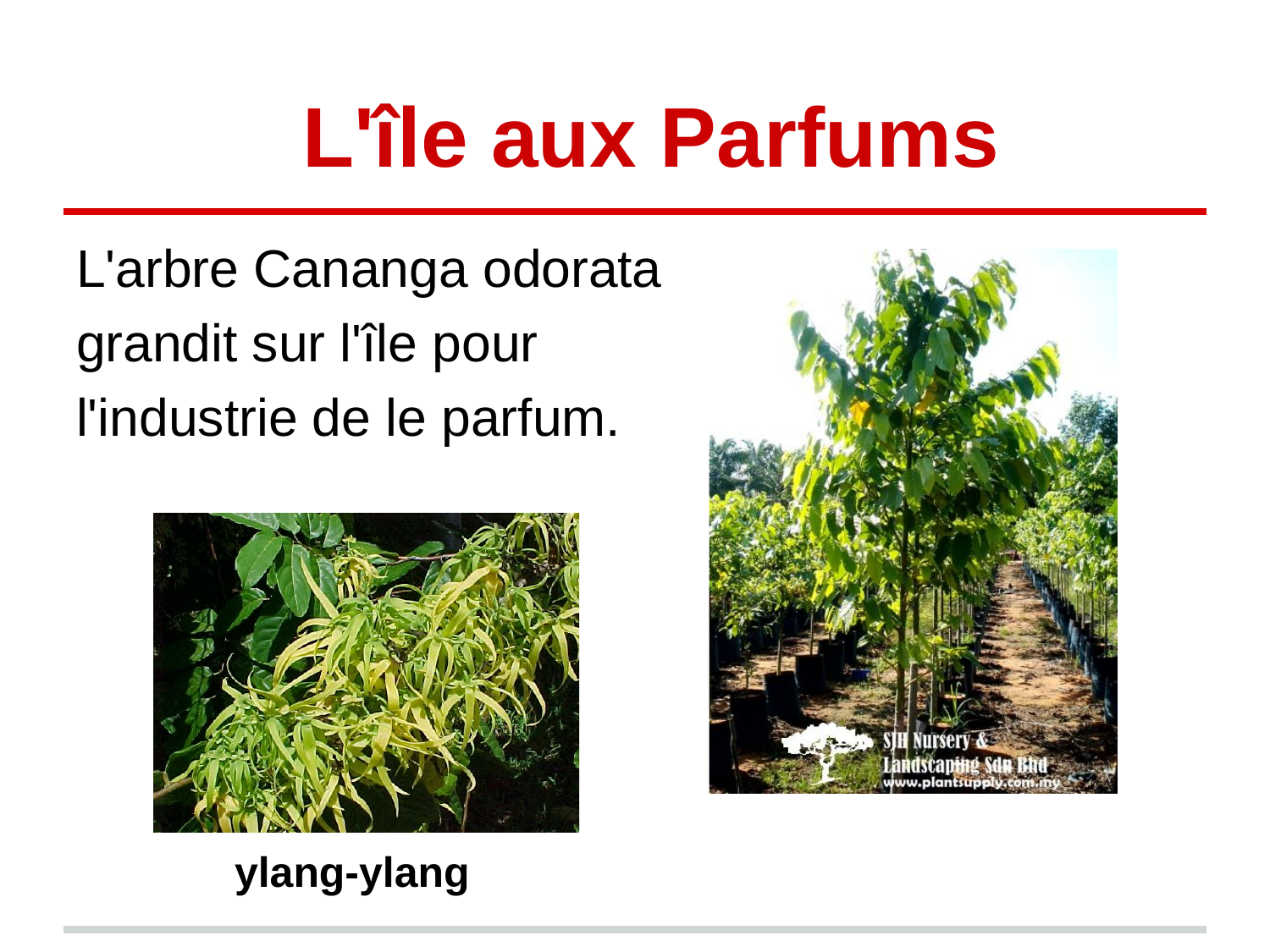

# L'île aux Parfums
L'arbre Cananga odorata
grandit sur l'île pour
l'industrie de le parfum.

ylang-ylang